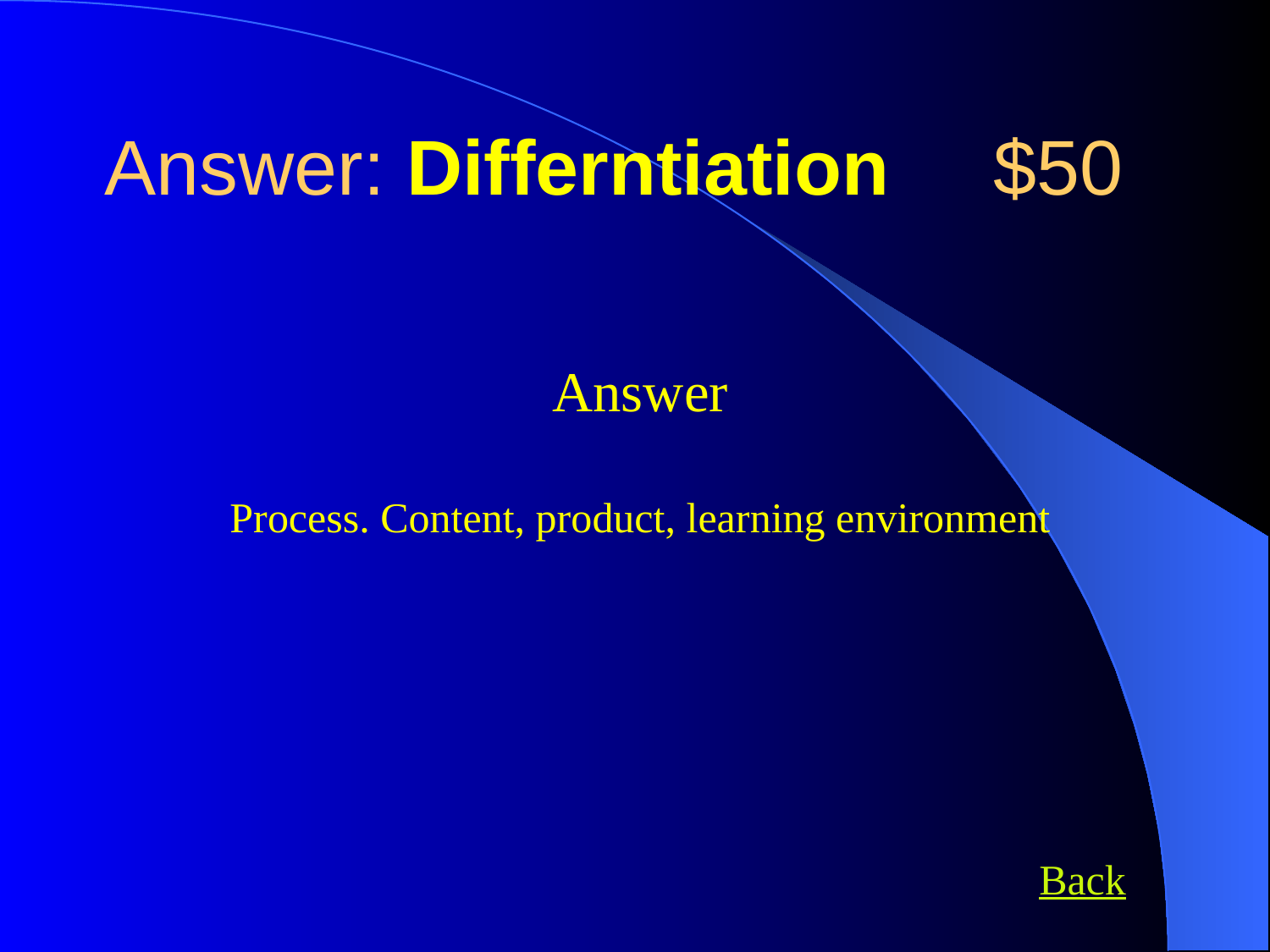

Answer: Differntiation	$50
Answer

Process. Content, product, learning environment

Back